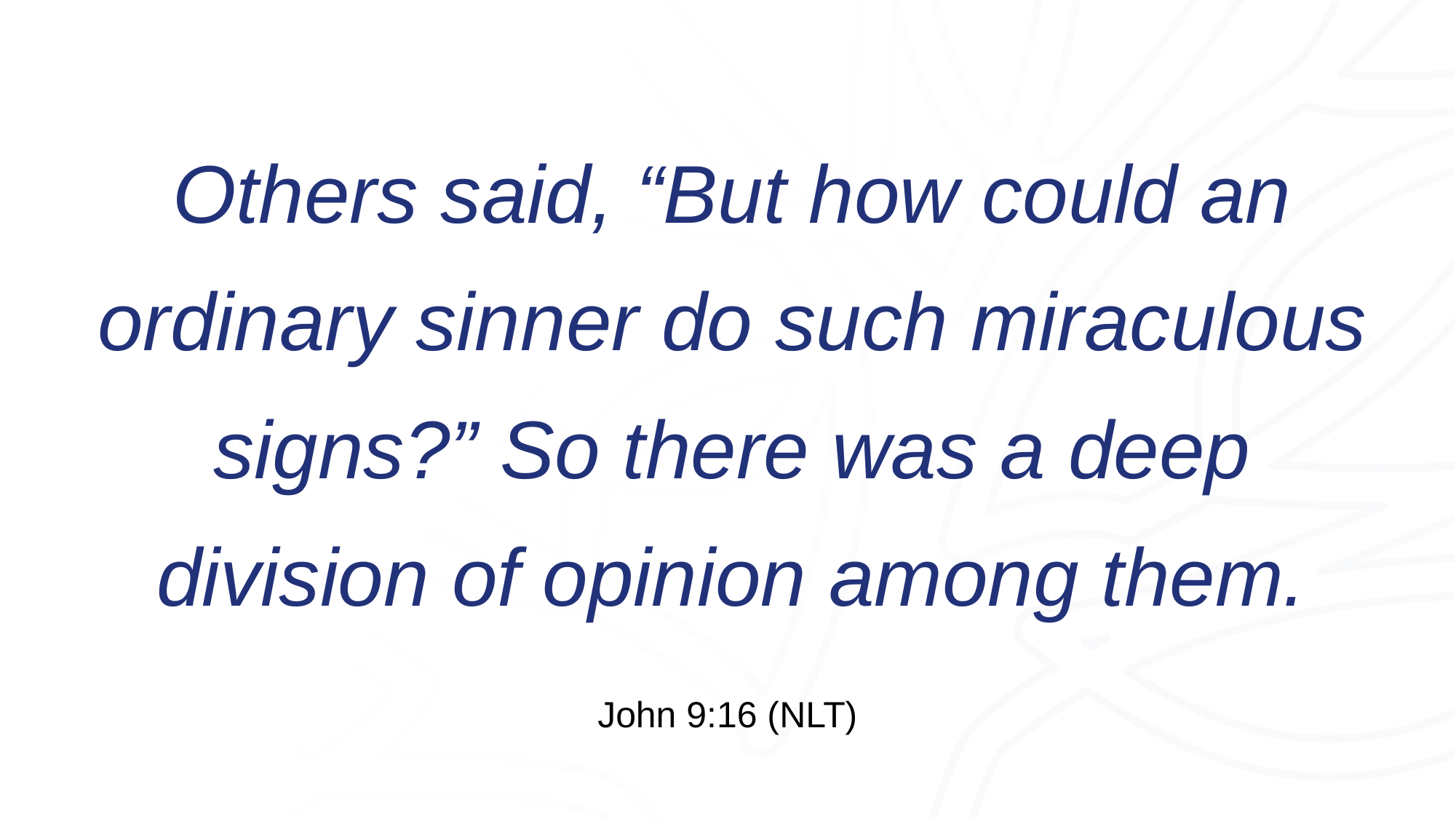

# Others said, “But how could an ordinary sinner do such miraculous signs?” So there was a deep division of opinion among them.
John 9:16 (NLT)